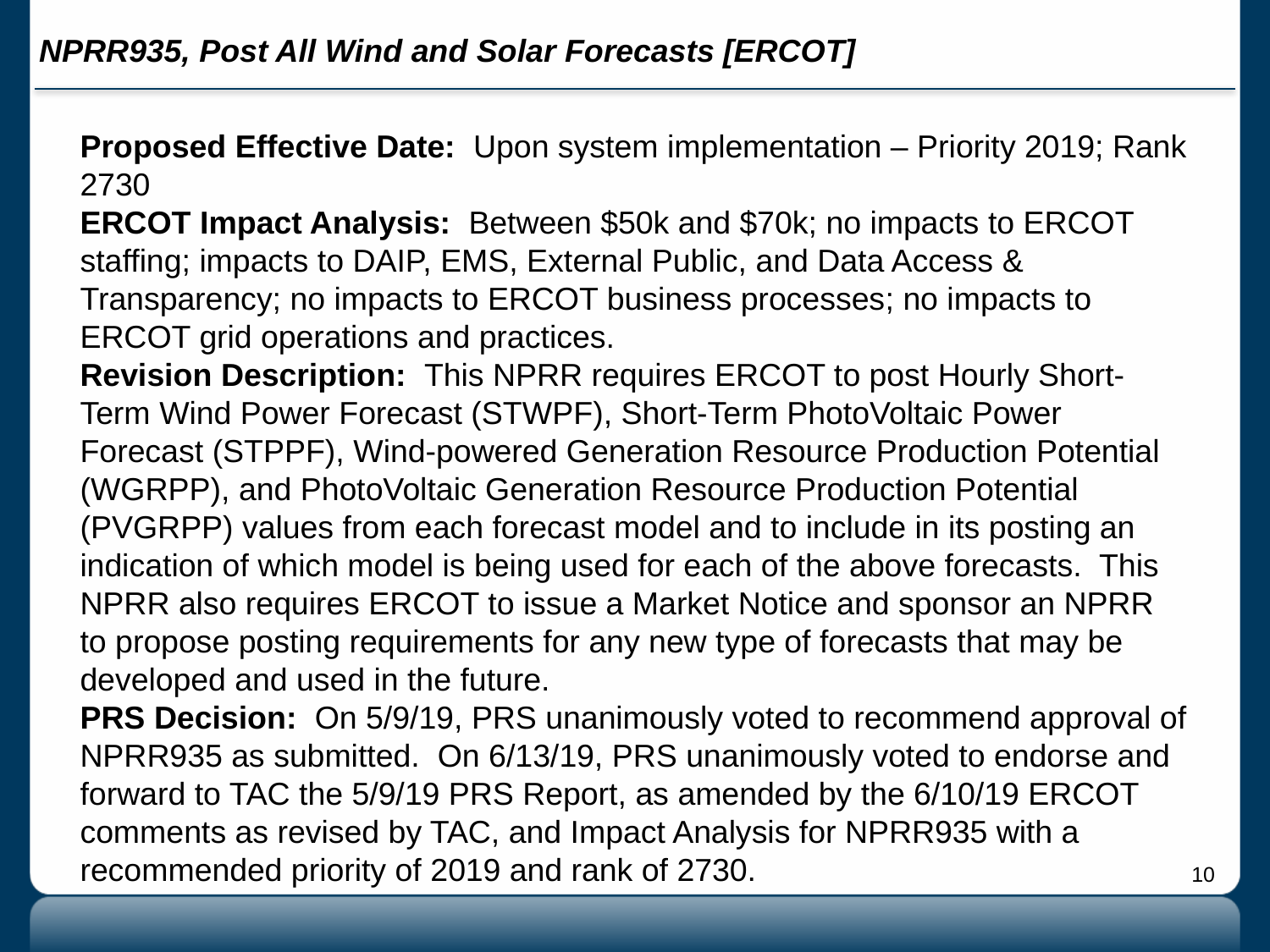

# NPRR935, Post All Wind and Solar Forecasts [ERCOT]
Proposed Effective Date:  Upon system implementation – Priority 2019; Rank 2730
ERCOT Impact Analysis:  Between $50k and $70k; no impacts to ERCOT staffing; impacts to DAIP, EMS, External Public, and Data Access & Transparency; no impacts to ERCOT business processes; no impacts to ERCOT grid operations and practices.
Revision Description:  This NPRR requires ERCOT to post Hourly Short-Term Wind Power Forecast (STWPF), Short-Term PhotoVoltaic Power Forecast (STPPF), Wind-powered Generation Resource Production Potential (WGRPP), and PhotoVoltaic Generation Resource Production Potential (PVGRPP) values from each forecast model and to include in its posting an indication of which model is being used for each of the above forecasts.  This NPRR also requires ERCOT to issue a Market Notice and sponsor an NPRR to propose posting requirements for any new type of forecasts that may be developed and used in the future.
PRS Decision:  On 5/9/19, PRS unanimously voted to recommend approval of NPRR935 as submitted.  On 6/13/19, PRS unanimously voted to endorse and forward to TAC the 5/9/19 PRS Report, as amended by the 6/10/19 ERCOT comments as revised by TAC, and Impact Analysis for NPRR935 with a recommended priority of 2019 and rank of 2730.